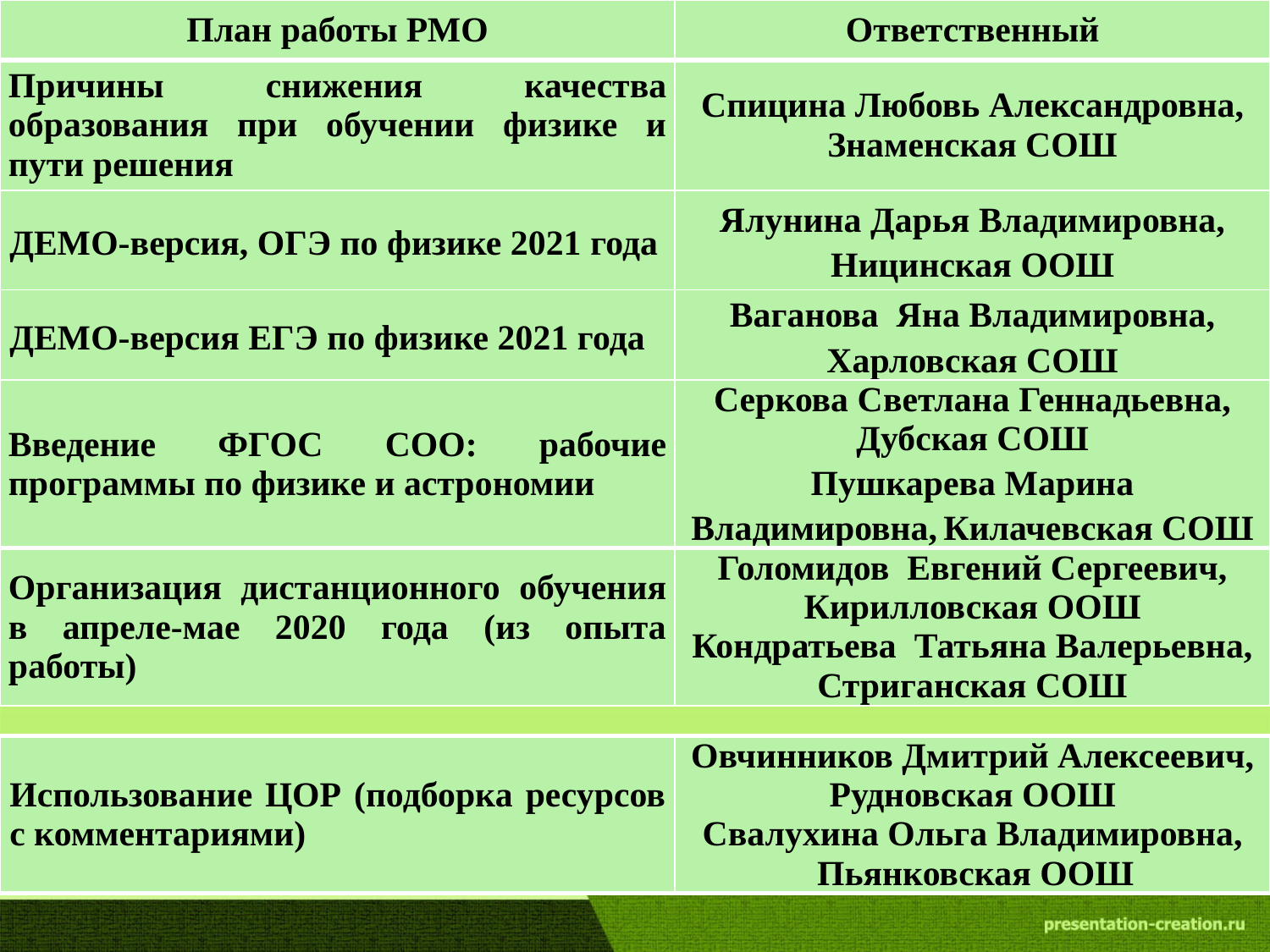

| План работы РМО | Ответственный |
| --- | --- |
| Причины снижения качества образования при обучении физике и пути решения | Спицина Любовь Александровна, Знаменская СОШ |
| ДЕМО-версия, ОГЭ по физике 2021 года | Ялунина Дарья Владимировна, Ницинская ООШ |
| ДЕМО-версия ЕГЭ по физике 2021 года | Ваганова Яна Владимировна, Харловская СОШ |
| Введение ФГОС СОО: рабочие программы по физике и астрономии | Серкова Светлана Геннадьевна, Дубская СОШ Пушкарева Марина Владимировна, Килачевская СОШ |
| Организация дистанционного обучения в апреле-мае 2020 года (из опыта работы) | Голомидов Евгений Сергеевич, Кирилловская ООШ Кондратьева Татьяна Валерьевна, Стриганская СОШ |
| Использование ЦОР (подборка ресурсов с комментариями) | Овчинников Дмитрий Алексеевич, Рудновская ООШ Свалухина Ольга Владимировна, Пьянковская ООШ |
| --- | --- |